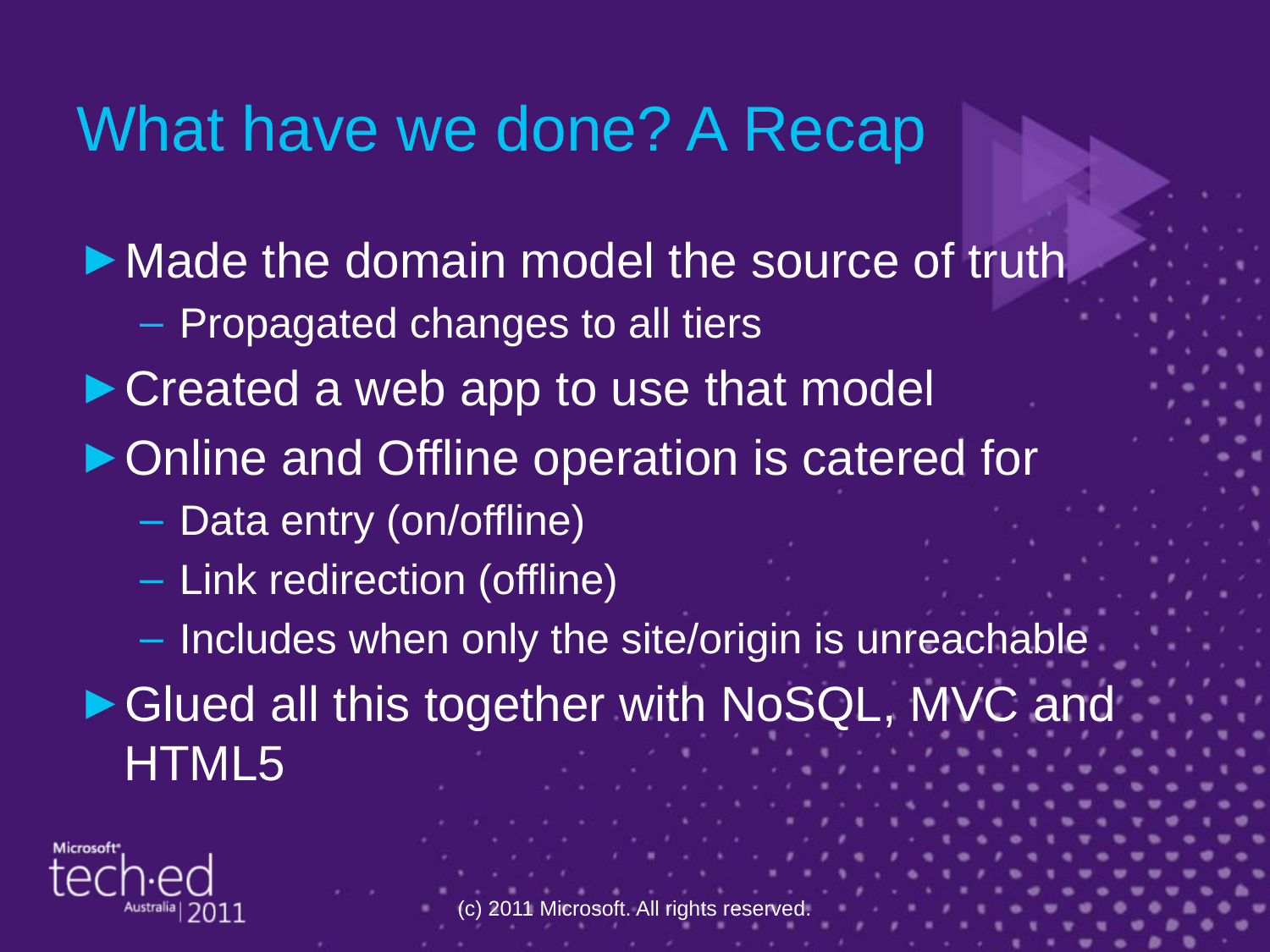

# What have we done? A Recap
Made the domain model the source of truth
Propagated changes to all tiers
Created a web app to use that model
Online and Offline operation is catered for
Data entry (on/offline)
Link redirection (offline)
Includes when only the site/origin is unreachable
Glued all this together with NoSQL, MVC and HTML5
(c) 2011 Microsoft. All rights reserved.